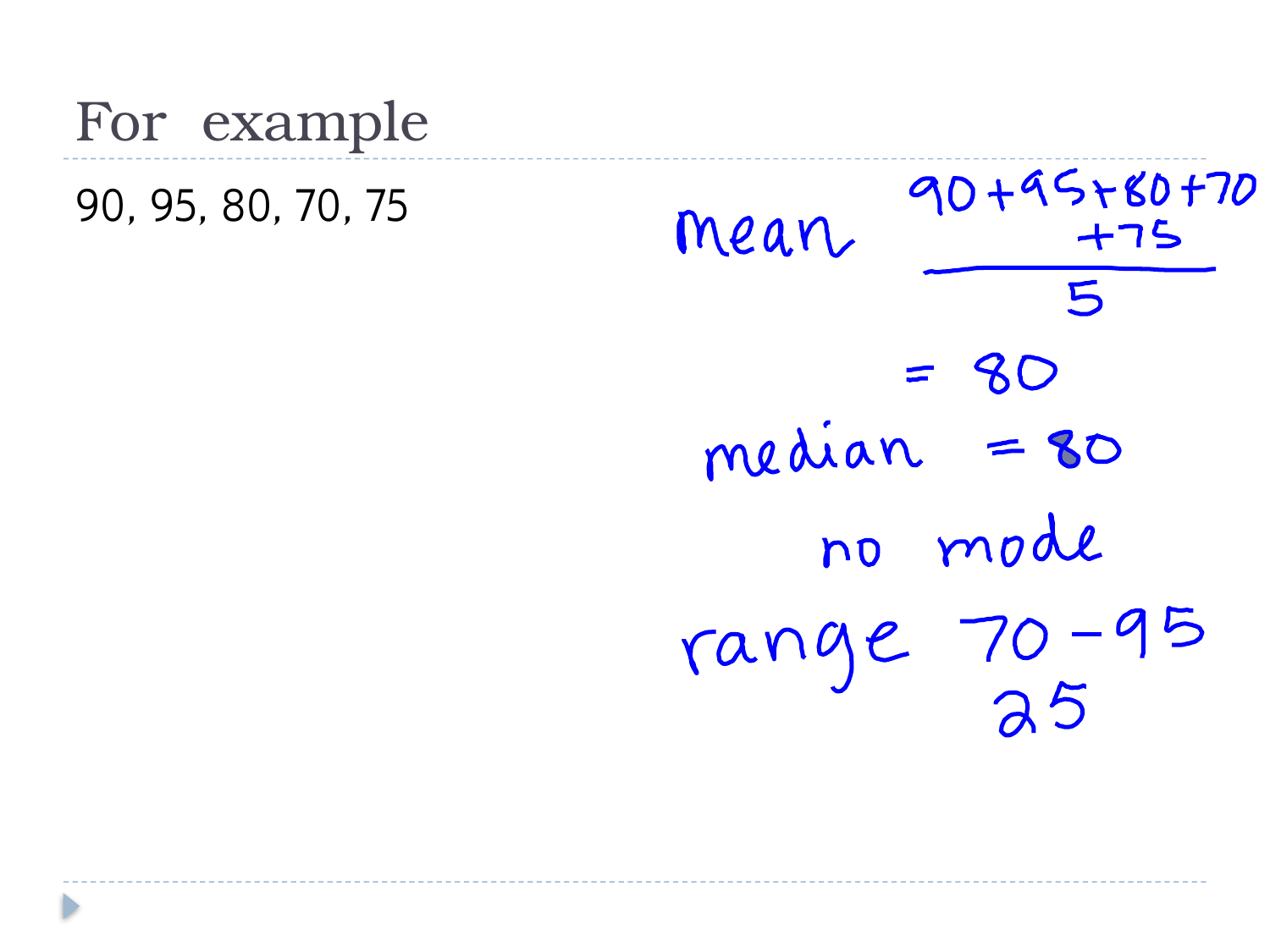

# For  example
90, 95, 80, 70, 75